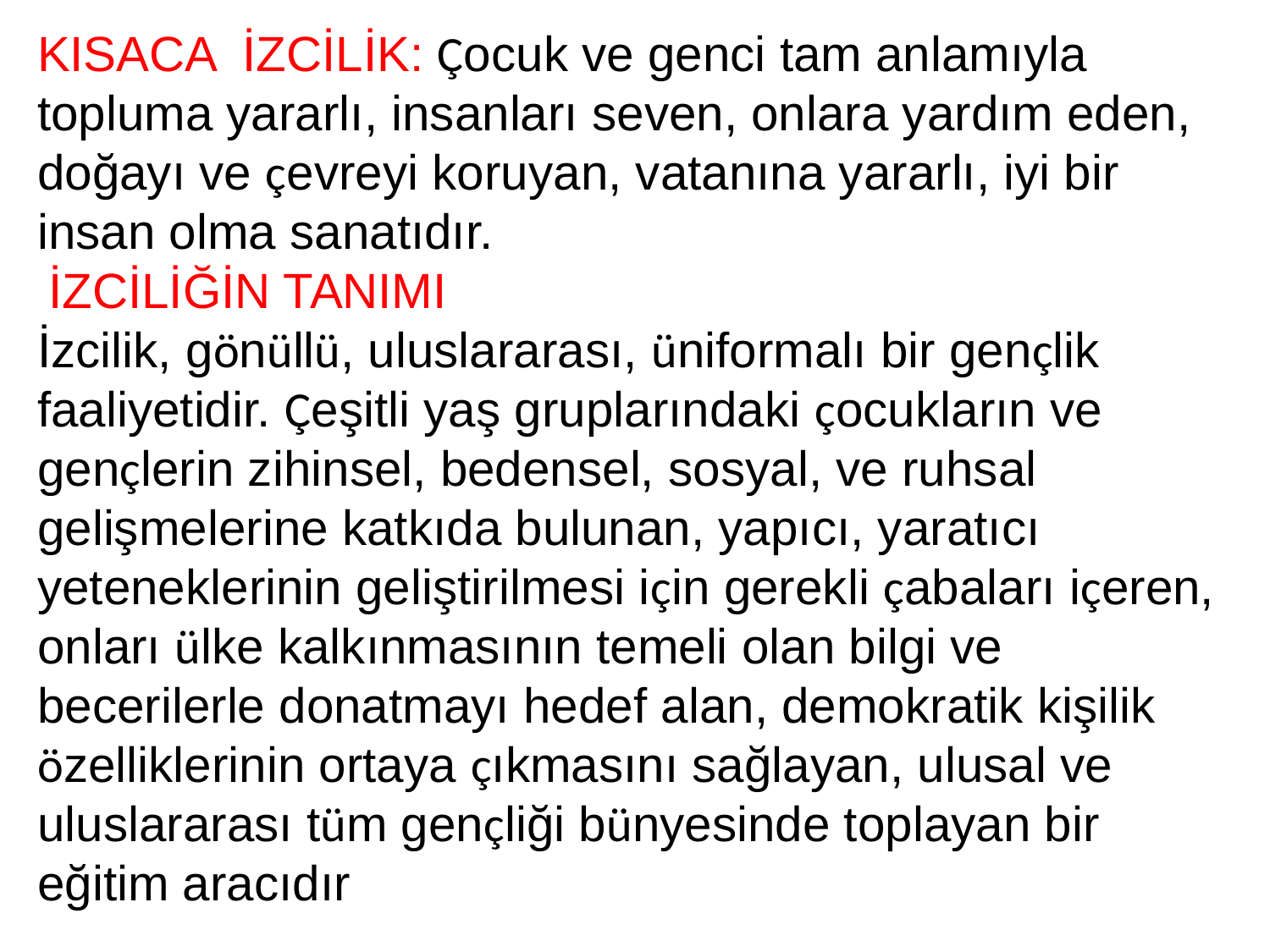

KISACA  İZCİLİK: Çocuk ve genci tam anlamıyla topluma yararlı, insanları seven, onlara yardım eden, doğayı ve çevreyi koruyan, vatanına yararlı, iyi bir insan olma sanatıdır.
 İZCİLİĞİN TANIMI
İzcilik, gönüllü, uluslararası, üniformalı bir gençlik faaliyetidir. Çeşitli yaş gruplarındaki çocukların ve gençlerin zihinsel, bedensel, sosyal, ve ruhsal gelişmelerine katkıda bulunan, yapıcı, yaratıcı yeteneklerinin geliştirilmesi için gerekli çabaları içeren, onları ülke kalkınmasının temeli olan bilgi ve becerilerle donatmayı hedef alan, demokratik kişilik özelliklerinin ortaya çıkmasını sağlayan, ulusal ve uluslararası tüm gençliği bünyesinde toplayan bir eğitim aracıdır